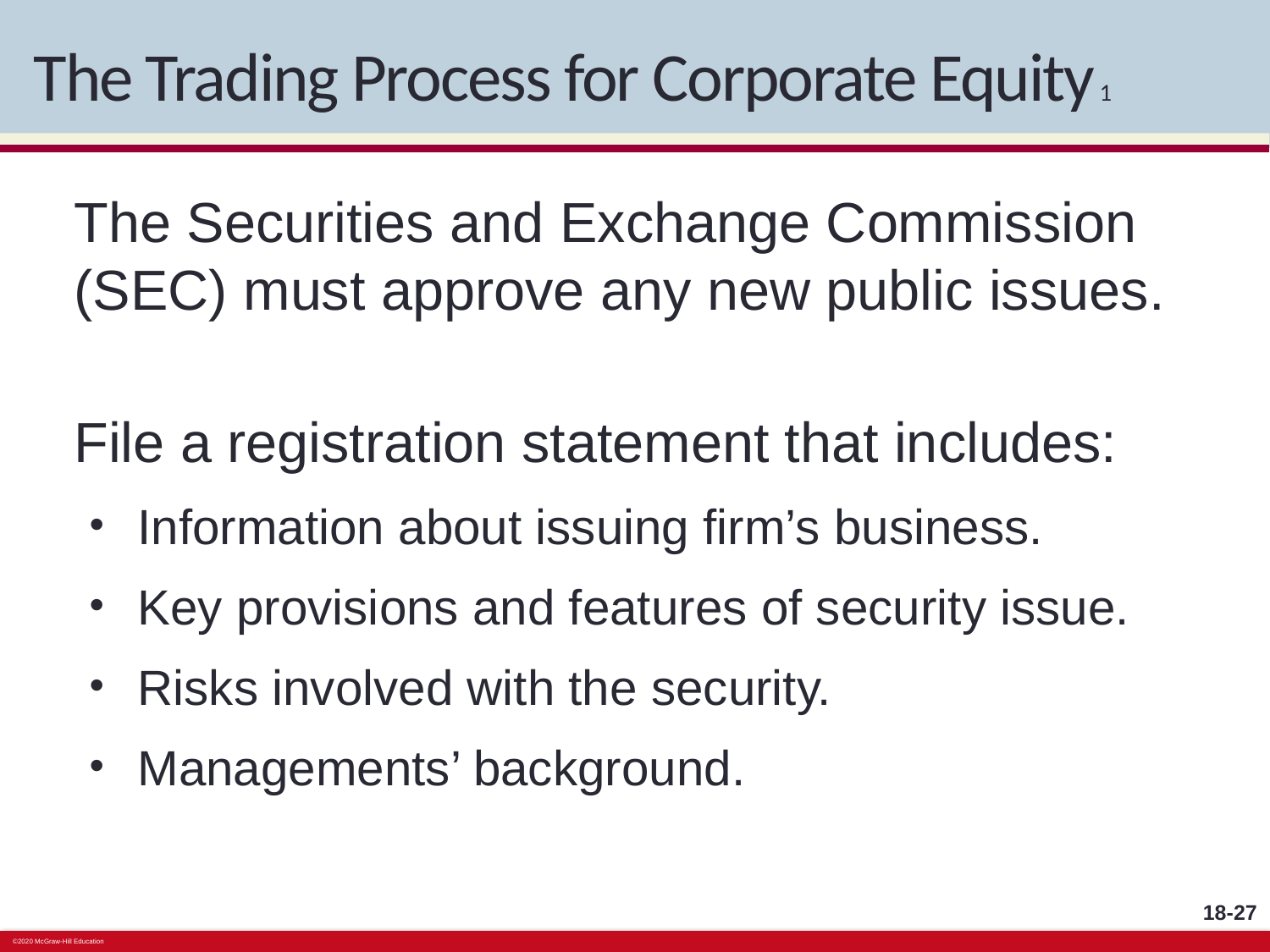

# The Trading Process for Corporate Equity 1
The Securities and Exchange Commission (SEC) must approve any new public issues.
File a registration statement that includes:
Information about issuing firm’s business.
Key provisions and features of security issue.
Risks involved with the security.
Managements’ background.